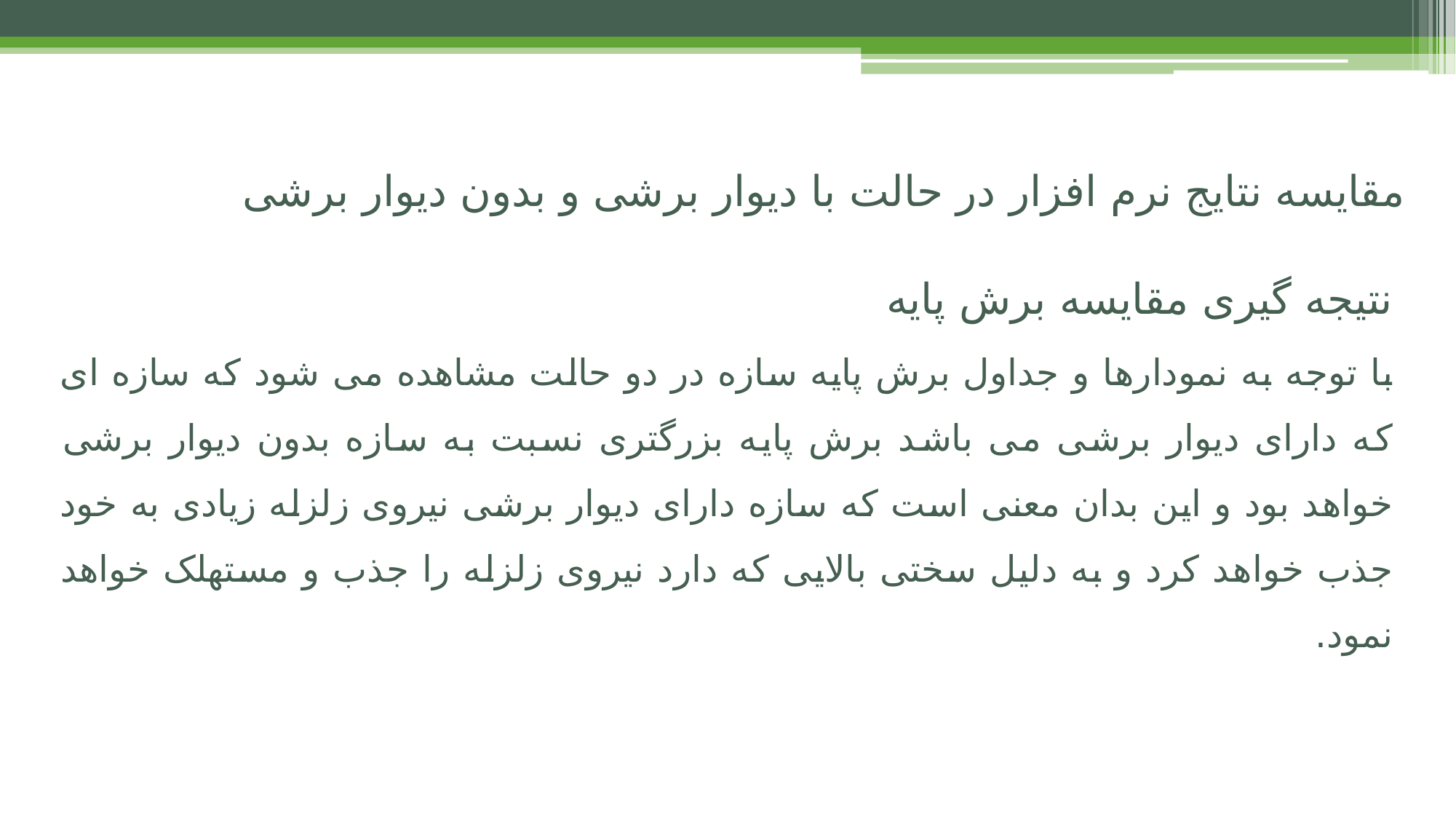

# مقایسه نتایج نرم افزار در حالت با دیوار برشی و بدون دیوار برشی
نتیجه گیری مقایسه برش پایه
با توجه به نمودارها و جداول برش پایه سازه در دو حالت مشاهده می شود که سازه ای که دارای دیوار برشی می باشد برش پایه بزرگتری نسبت به سازه بدون دیوار برشی خواهد بود و این بدان معنی است که سازه دارای دیوار برشی نیروی زلزله زیادی به خود جذب خواهد کرد و به دلیل سختی بالایی که دارد نیروی زلزله را جذب و مستهلک خواهد نمود.